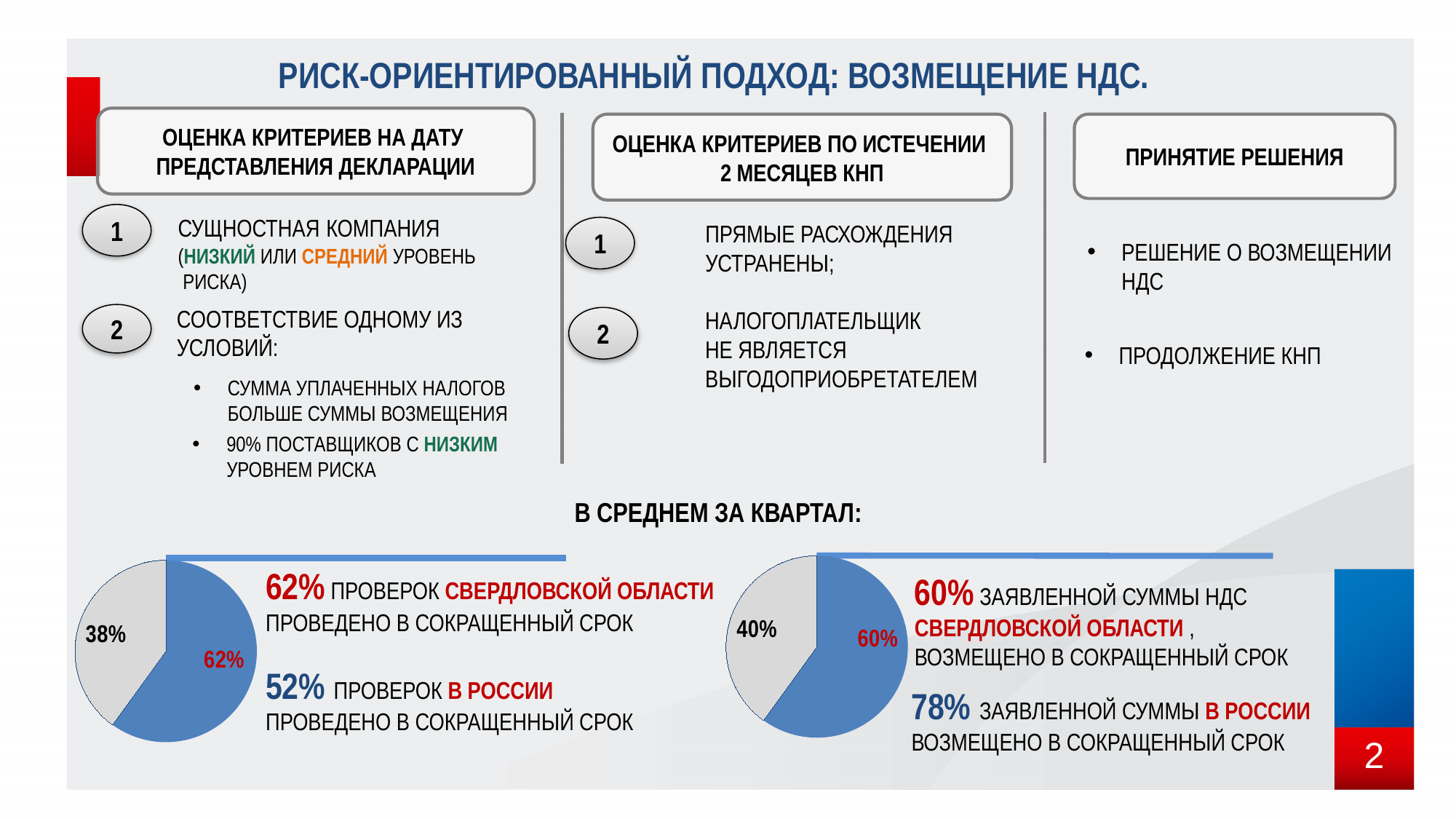

# РИСК-ОРИЕНТИРОВАННЫЙ ПОДХОД: ВОЗМЕЩЕНИЕ НДС.
ОЦЕНКА КРИТЕРИЕВ НА ДАТУ  ПРЕДСТАВЛЕНИЯ ДЕКЛАРАЦИИ
ОЦЕНКА КРИТЕРИЕВ ПО ИСТЕЧЕНИИ
2 МЕСЯЦЕВ КНП
ПРИНЯТИЕ РЕШЕНИЯ
ПРЯМЫЕ РАСХОЖДЕНИЯ
УСТРАНЕНЫ;
1
СУЩНОСТНАЯ КОМПАНИЯ
(НИЗКИЙ ИЛИ СРЕДНИЙ УРОВЕНЬ
 РИСКА)
1
РЕШЕНИЕ О ВОЗМЕЩЕНИИ НДС

СООТВЕТСТВИЕ ОДНОМУ ИЗ УСЛОВИЙ:
НАЛОГОПЛАТЕЛЬЩИК
НЕ ЯВЛЯЕТСЯ ВЫГОДОПРИОБРЕТАТЕЛЕМ
2
2
ПРОДОЛЖЕНИЕ КНП
СУММА УПЛАЧЕННЫХ НАЛОГОВ БОЛЬШЕ СУММЫ ВОЗМЕЩЕНИЯ

90% ПОСТАВЩИКОВ С НИЗКИМ  УРОВНЕМ РИСКА
В СРЕДНЕМ ЗА КВАРТАЛ:

### Chart

| Category |  |
|---|---|

### Chart

| Category |  |
|---|---|
62% ПРОВЕРОК СВЕРДЛОВСКОЙ ОБЛАСТИ ПРОВЕДЕНО В СОКРАЩЕННЫЙ СРОК
60% ЗАЯВЛЕННОЙ СУММЫ НДС СВЕРДЛОВСКОЙ ОБЛАСТИ , ВОЗМЕЩЕНО В СОКРАЩЕННЫЙ СРОК
52% ПРОВЕРОК В РОССИИ
ПРОВЕДЕНО В СОКРАЩЕННЫЙ СРОК
78% ЗАЯВЛЕННОЙ СУММЫ В РОССИИ
ВОЗМЕЩЕНО В СОКРАЩЕННЫЙ СРОК
2